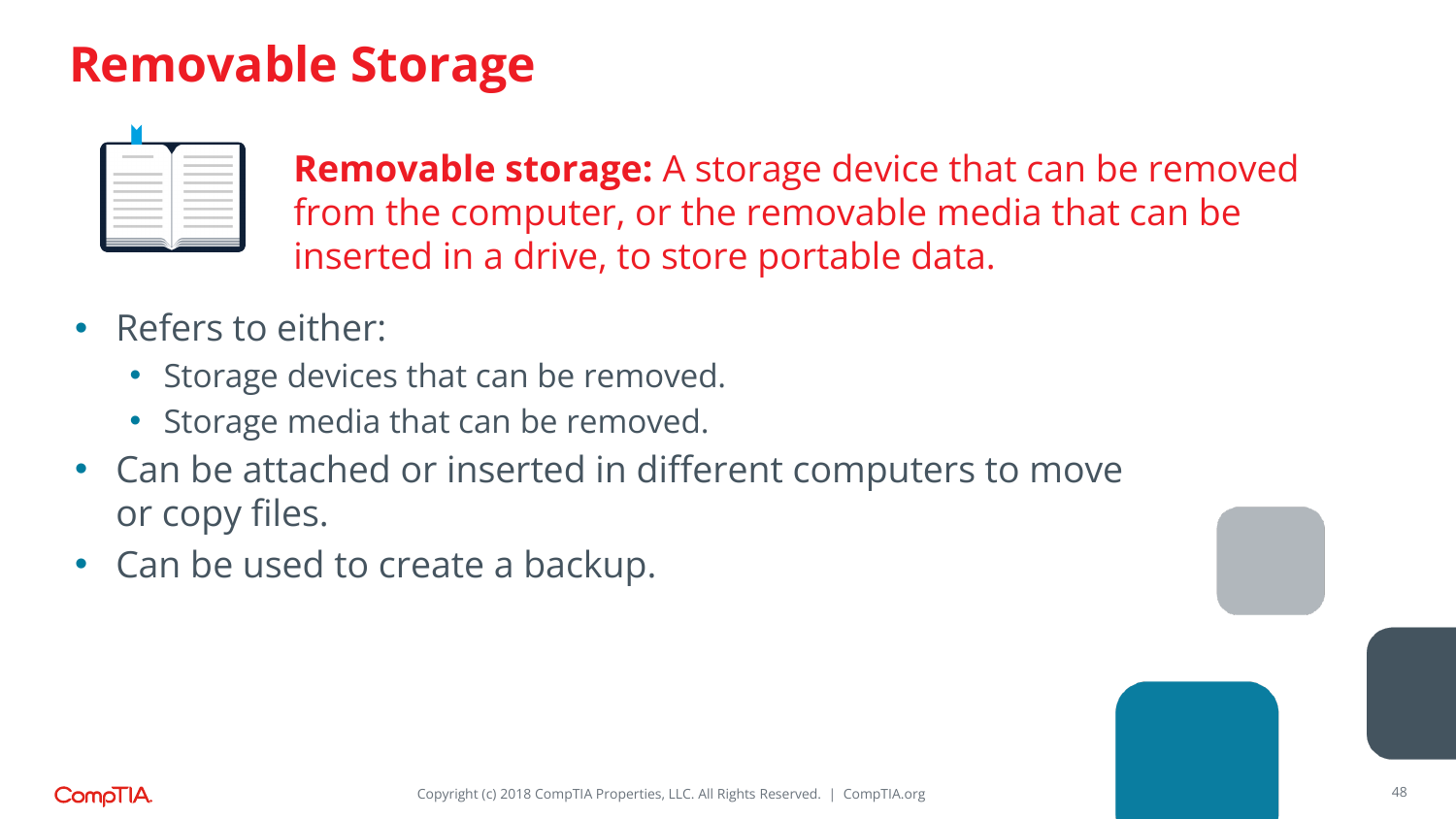

# Removable Storage
Removable storage: A storage device that can be removed from the computer, or the removable media that can be inserted in a drive, to store portable data.
Refers to either:
Storage devices that can be removed.
Storage media that can be removed.
Can be attached or inserted in different computers to move
or copy files.
Can be used to create a backup.
48